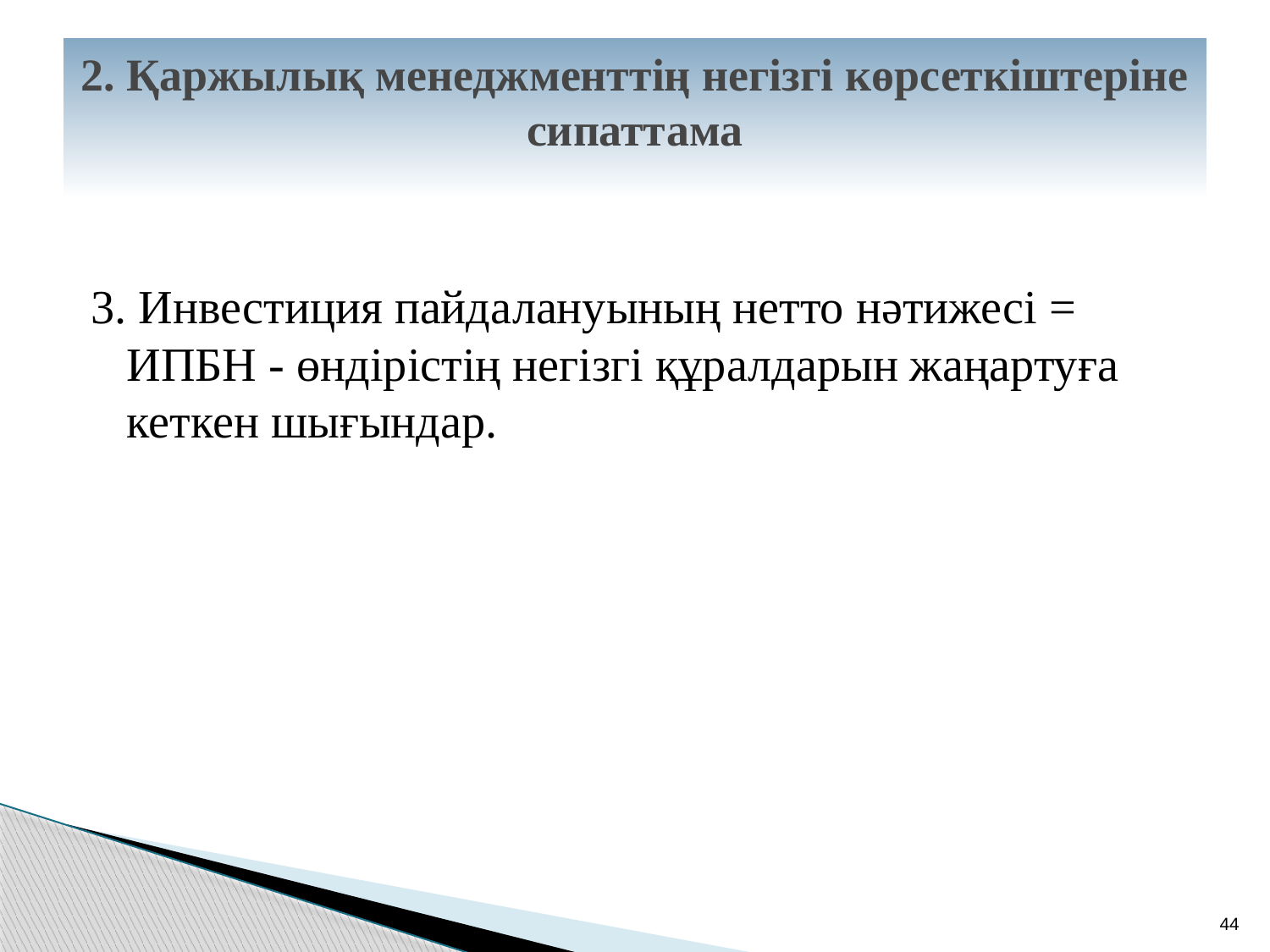

# 2. Қаржылық менеджменттің негізгі көрсеткіштеріне сипаттама

3. Инвестиция пайдалануының нетто нәтижесі = ИПБН - өндірістің негізгі құралдарын жаңартуға кеткен шығындар.

44